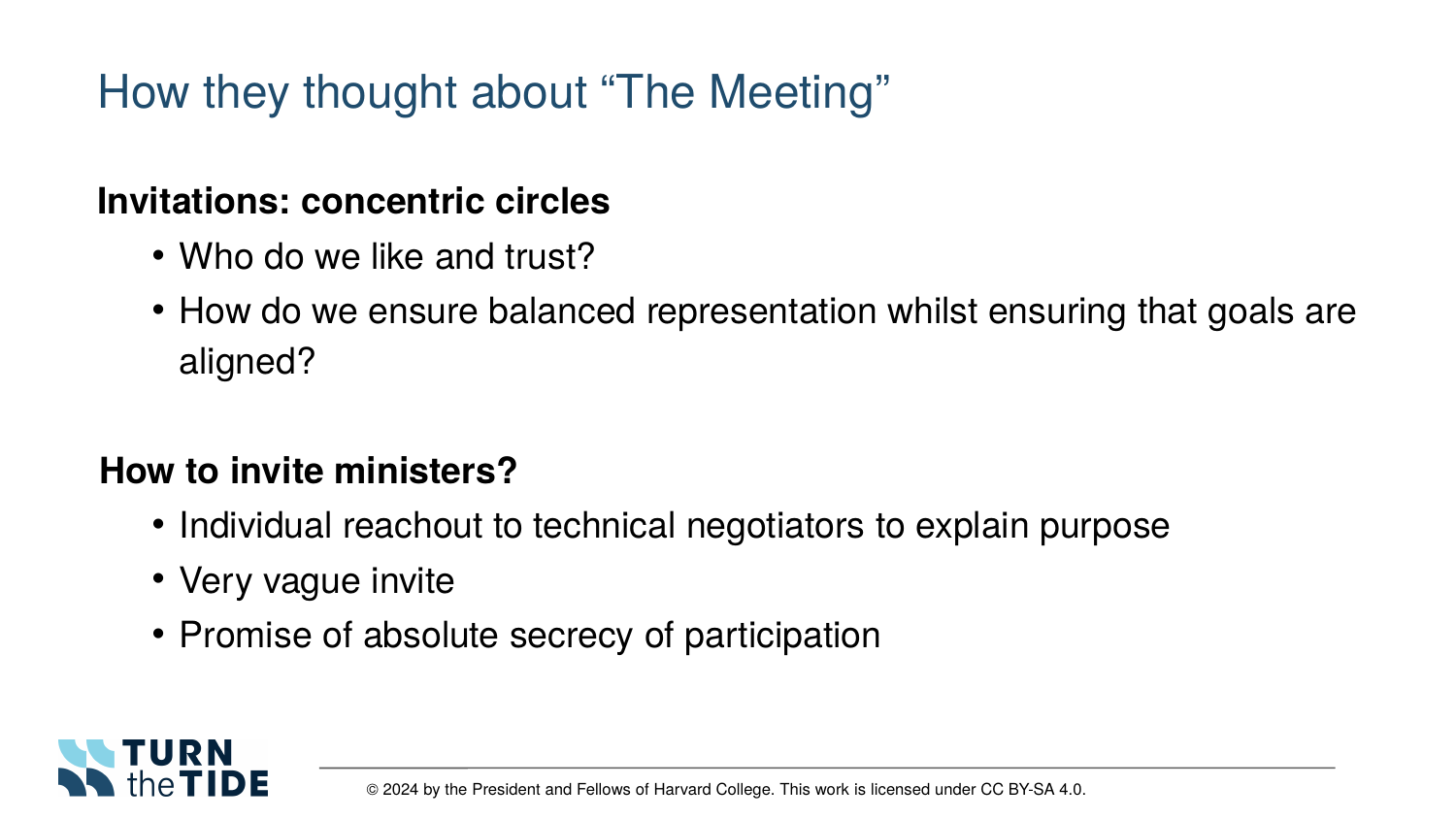

How they thought about “The Meeting”
Invitations: concentric circles
Who do we like and trust?
How do we ensure balanced representation whilst ensuring that goals are aligned?

How to invite ministers?
Individual reachout to technical negotiators to explain purpose
Very vague invite
Promise of absolute secrecy of participation